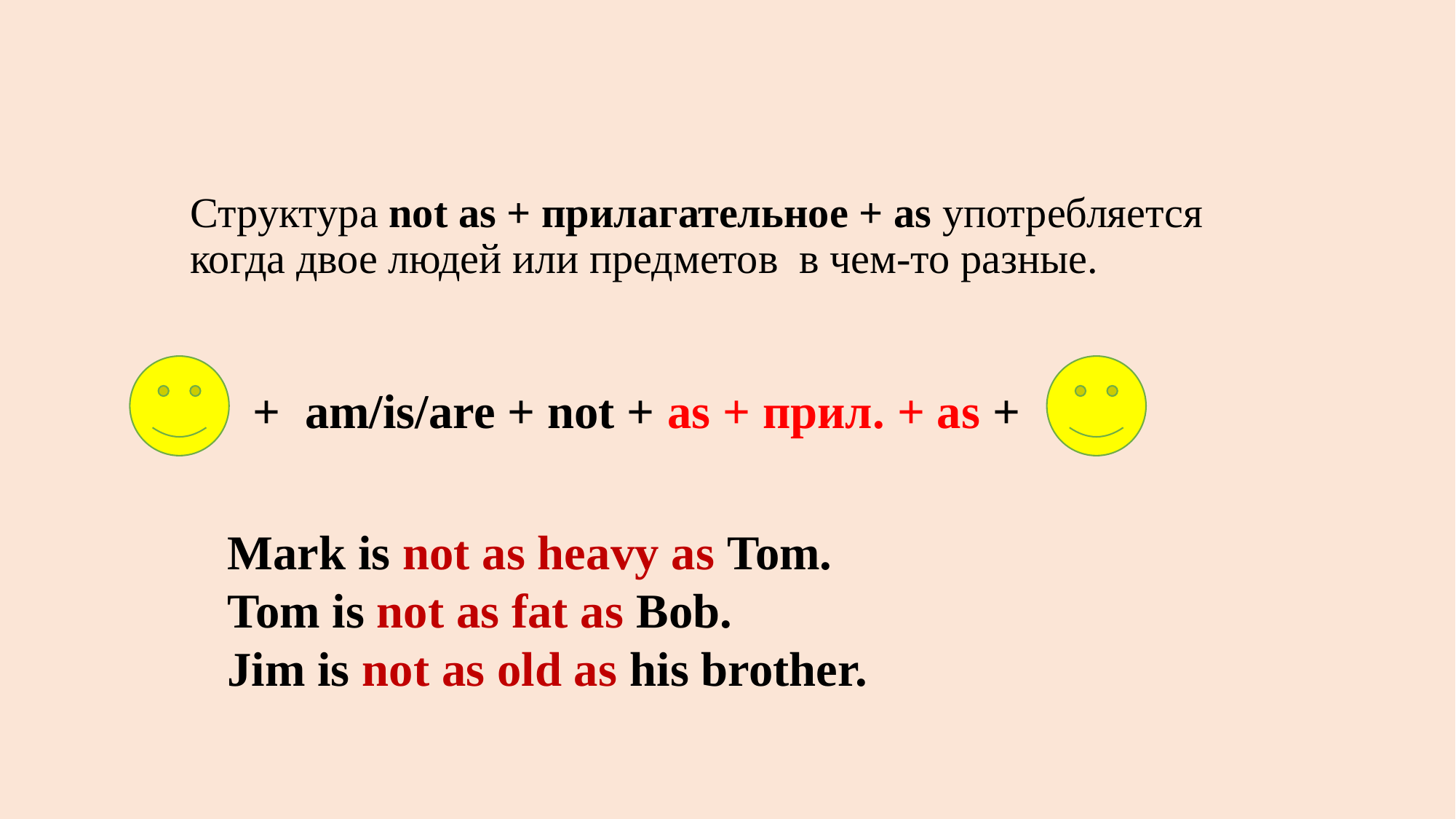

Структура not as + прилагательное + as употребляется когда двое людей или предметов  в чем-то разные.

+  am/is/are + not + as + прил. + as +
Mark is not as heavy as Tom.
Tom is not as fat as Bob.
Jim is not as old as his brother.